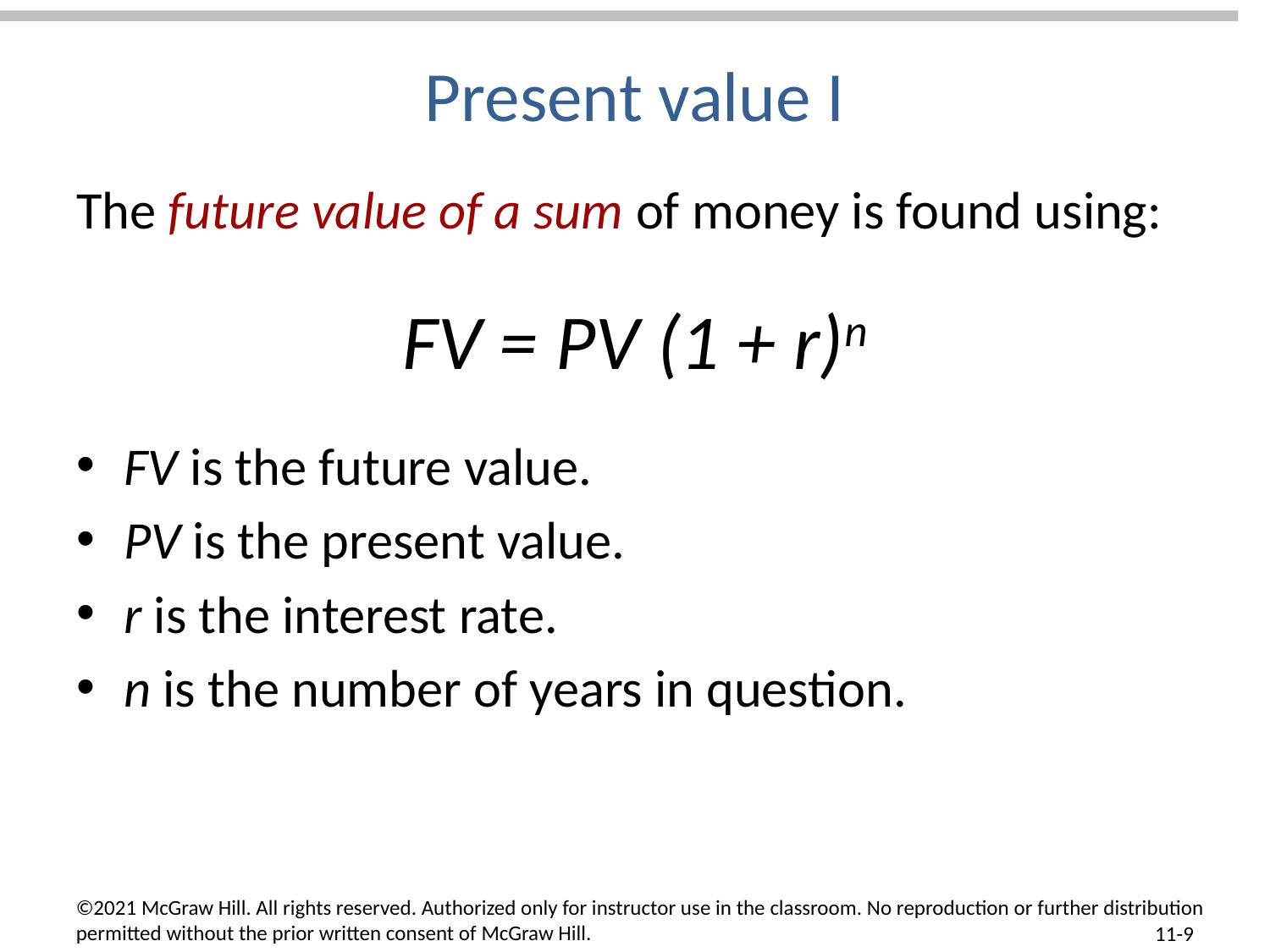

# Present value I
The future value of a sum of money is found using:

FV = PV (1 + r)n

FV is the future value.
PV is the present value.
r is the interest rate.
n is the number of years in question.